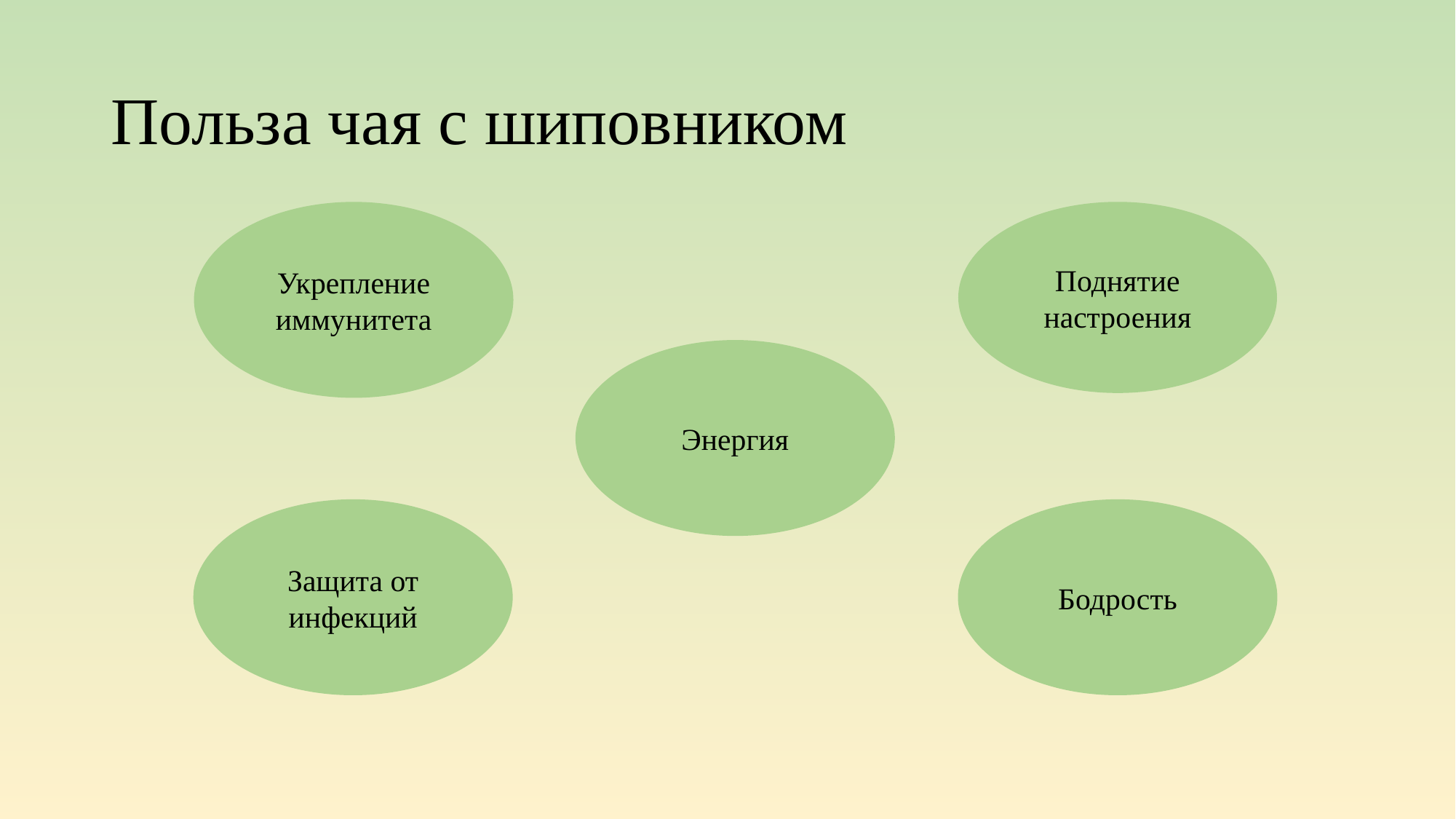

# Польза чая с шиповником
Укрепление иммунитета
Поднятие настроения
Энергия
Защита от инфекций
Бодрость